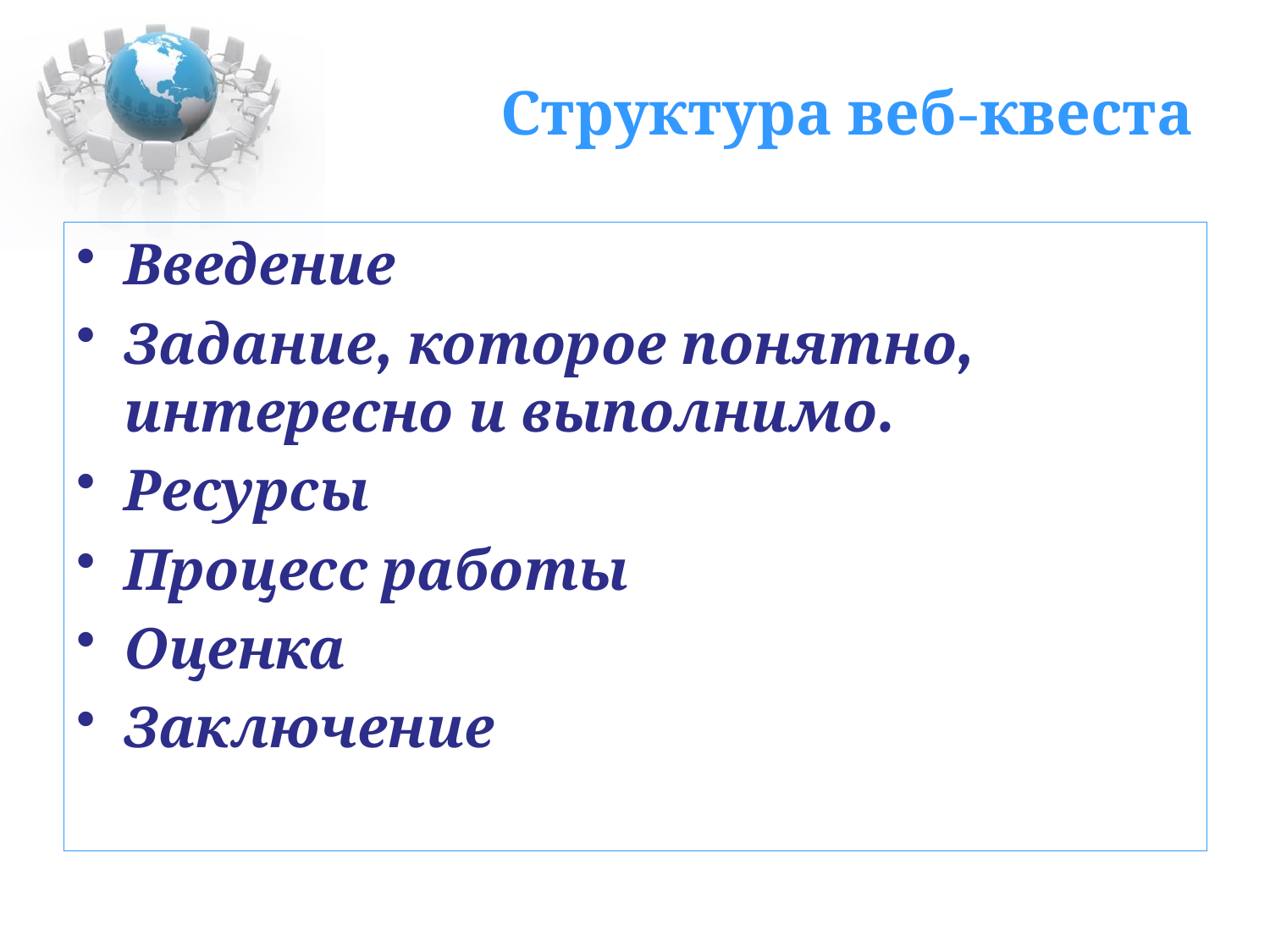

# Структура веб-квеста
Введение
Задание, которое понятно, интересно и выполнимо.
Ресурсы
Процесс работы
Оценка
Заключение